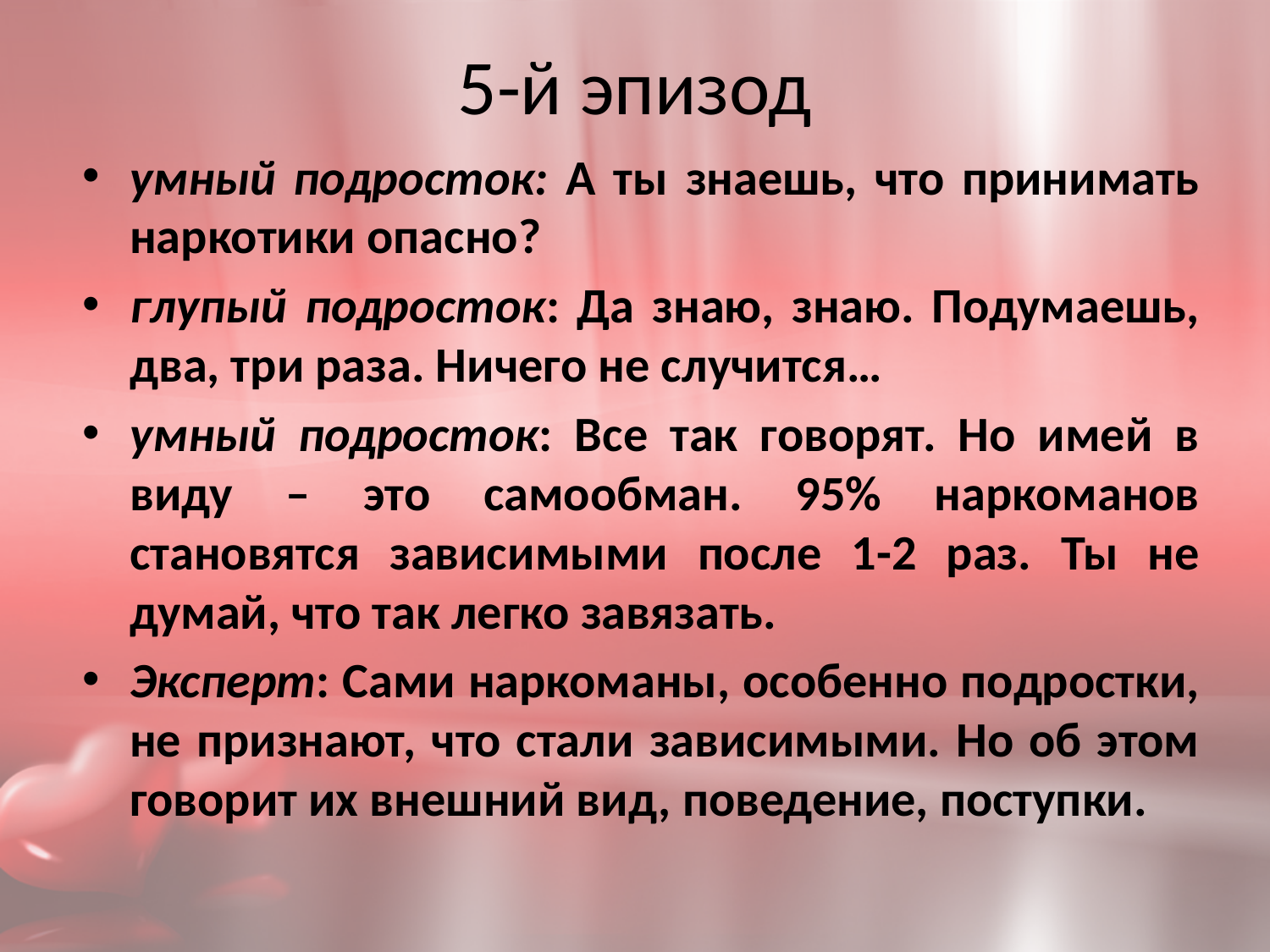

# 5-й эпизод
умный подросток: А ты знаешь, что принимать наркотики опасно?
глупый подросток: Да знаю, знаю. Подумаешь, два, три раза. Ничего не случится…
умный подросток: Все так говорят. Но имей в виду – это самообман. 95% наркоманов становятся зависимыми после 1-2 раз. Ты не думай, что так легко завязать.
Эксперт: Сами наркоманы, особенно подростки, не признают, что стали зависимыми. Но об этом говорит их внешний вид, поведение, поступки.